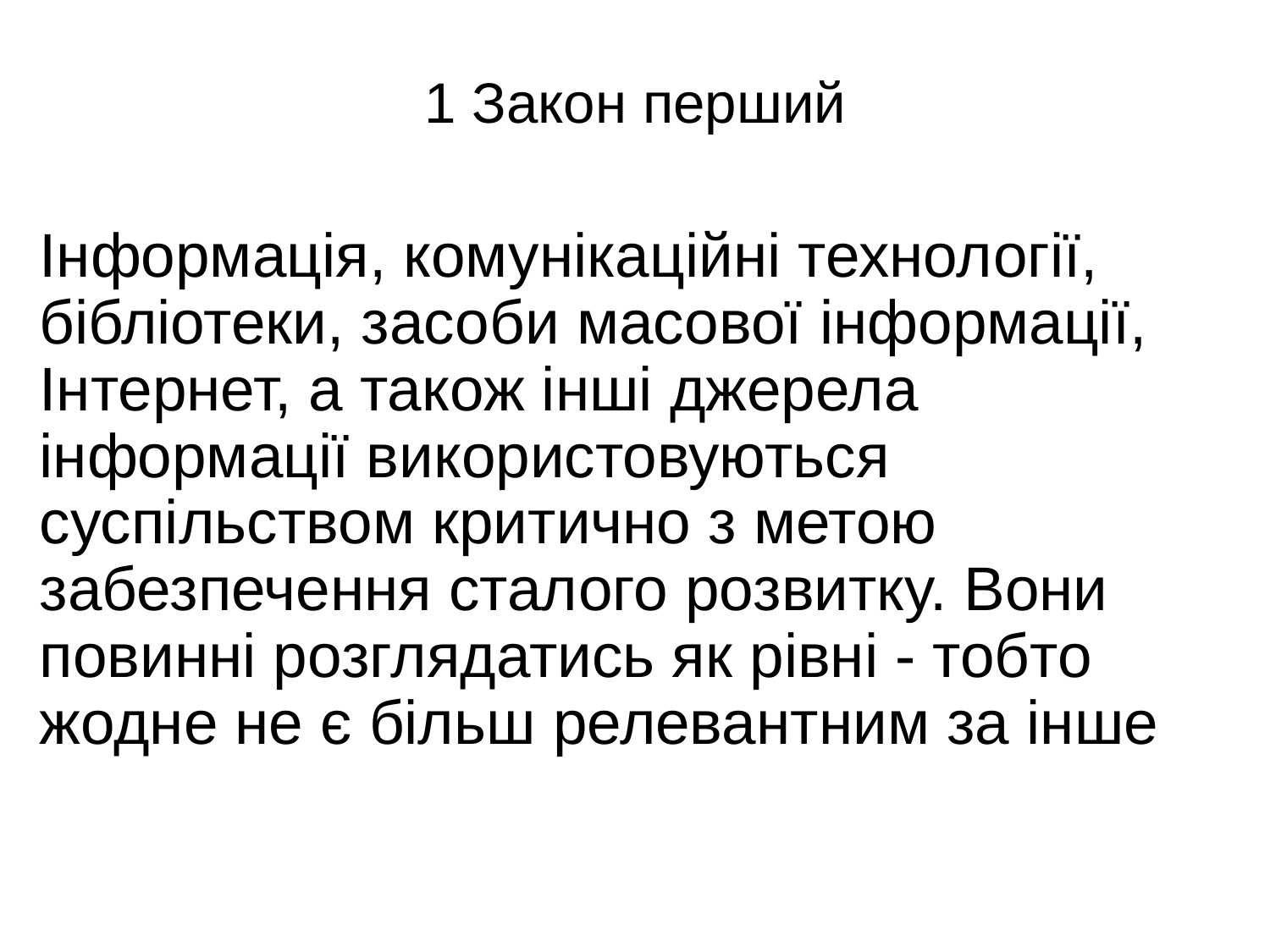

1 Закон перший

Інформація, комунікаційні технології, бібліотеки, засоби масової інформації, Інтернет, а також інші джерела інформації використовуються суспільством критично з метою забезпечення сталого розвитку. Вони повинні розглядатись як рівні - тобто жодне не є більш релевантним за інше